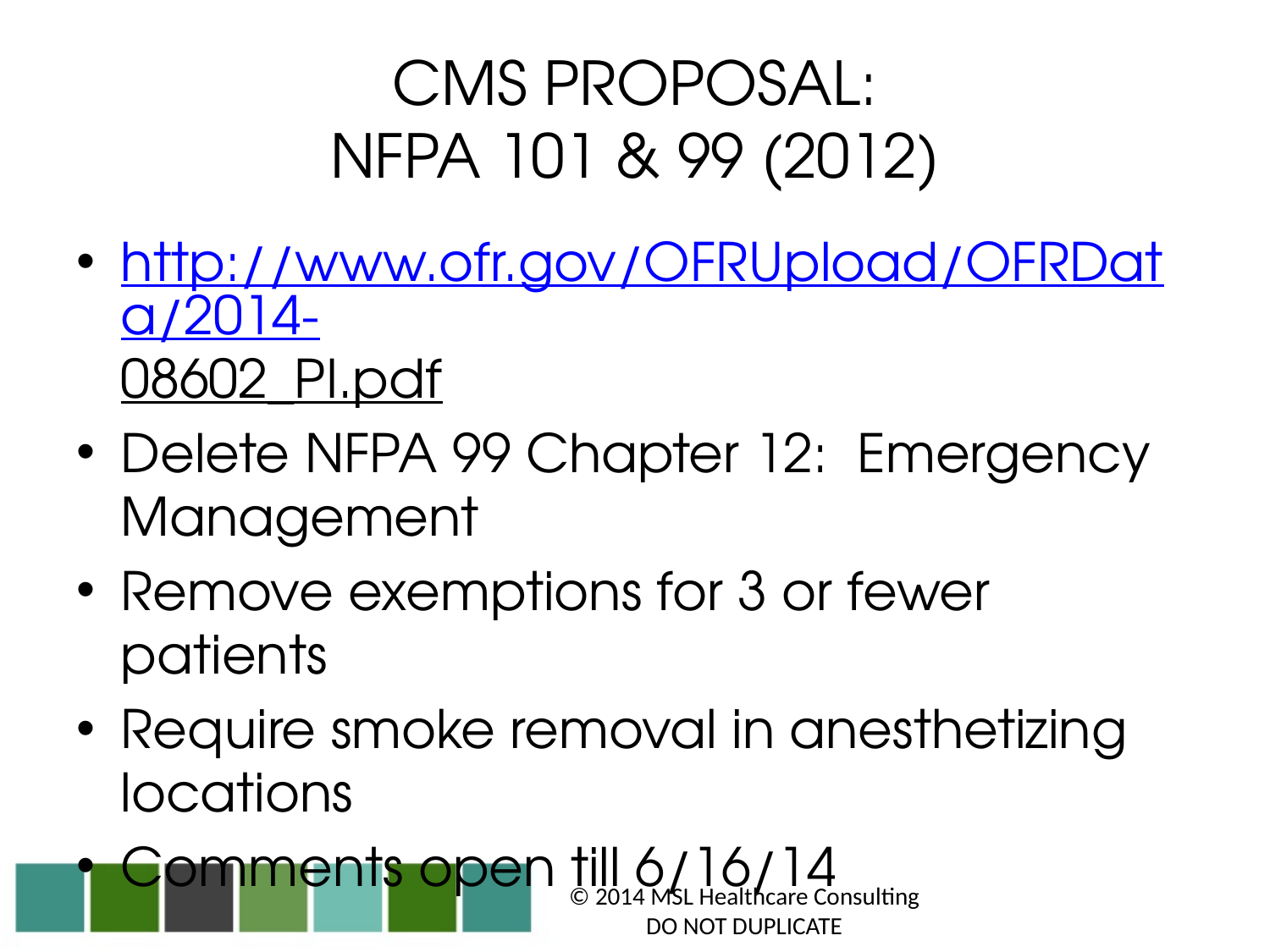

# CMS PROPOSAL: NFPA 101 & 99 (2012)
http://www.ofr.gov/OFRUpload/OFRData/2014-08602_PI.pdf
Delete NFPA 99 Chapter 12:  Emergency Management
Remove exemptions for 3 or fewer patients
Require smoke removal in anesthetizing locations
Comments open till 6/16/14
© 2014 MSL Healthcare Consulting
DO NOT DUPLICATE